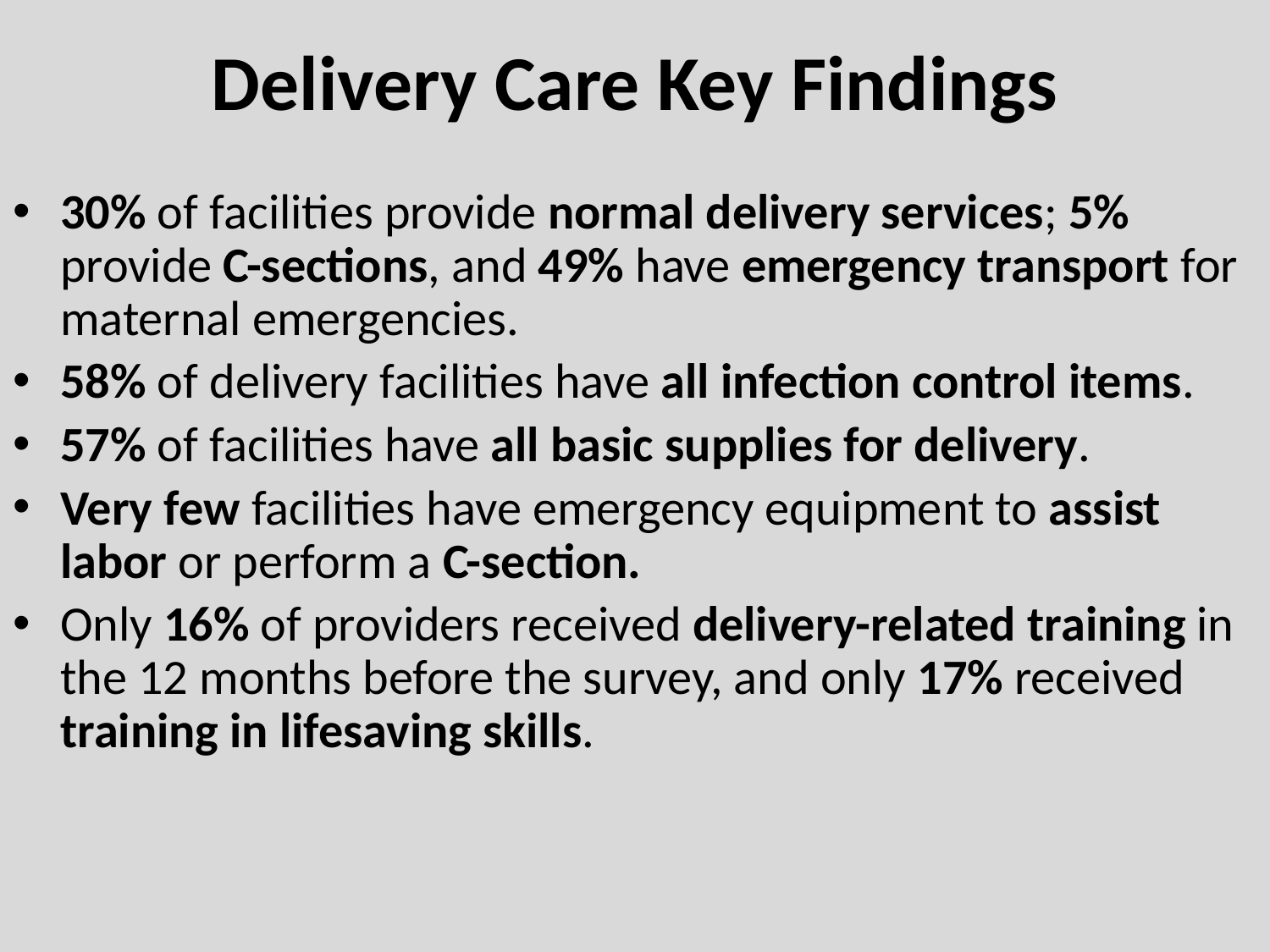

# Delivery Care Key Findings
30% of facilities provide normal delivery services; 5% provide C-sections, and 49% have emergency transport for maternal emergencies.
58% of delivery facilities have all infection control items.
57% of facilities have all basic supplies for delivery.
Very few facilities have emergency equipment to assist labor or perform a C-section.
Only 16% of providers received delivery-related training in the 12 months before the survey, and only 17% received training in lifesaving skills.